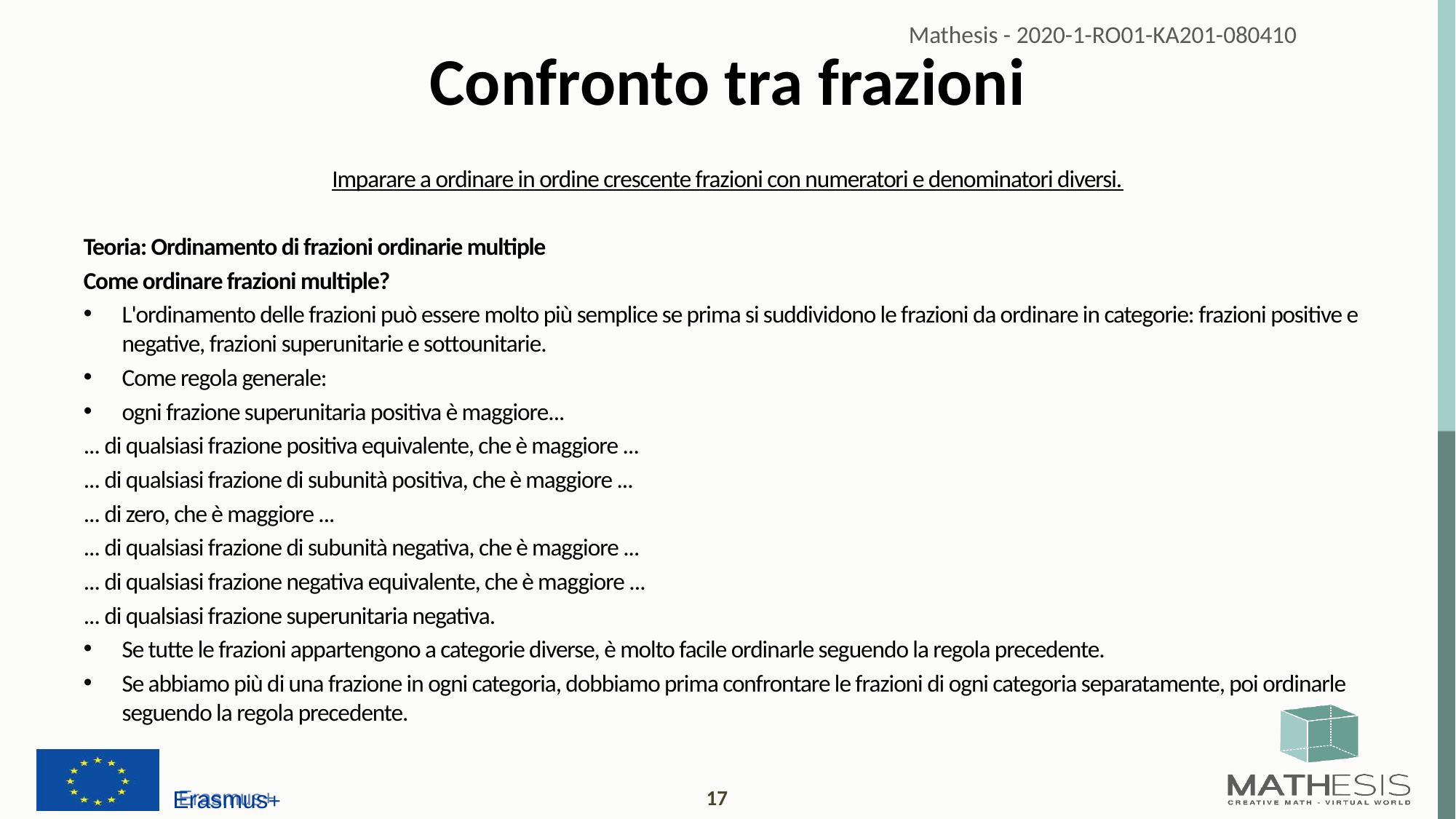

# Confronto tra frazioni
Imparare a ordinare in ordine crescente frazioni con numeratori e denominatori diversi.

Teoria: Ordinamento di frazioni ordinarie multiple
Come ordinare frazioni multiple?
L'ordinamento delle frazioni può essere molto più semplice se prima si suddividono le frazioni da ordinare in categorie: frazioni positive e negative, frazioni superunitarie e sottounitarie.
Come regola generale:
ogni frazione superunitaria positiva è maggiore...
... di qualsiasi frazione positiva equivalente, che è maggiore ...
... di qualsiasi frazione di subunità positiva, che è maggiore ...
... di zero, che è maggiore ...
... di qualsiasi frazione di subunità negativa, che è maggiore ...
... di qualsiasi frazione negativa equivalente, che è maggiore ...
... di qualsiasi frazione superunitaria negativa.
Se tutte le frazioni appartengono a categorie diverse, è molto facile ordinarle seguendo la regola precedente.
Se abbiamo più di una frazione in ogni categoria, dobbiamo prima confrontare le frazioni di ogni categoria separatamente, poi ordinarle seguendo la regola precedente.